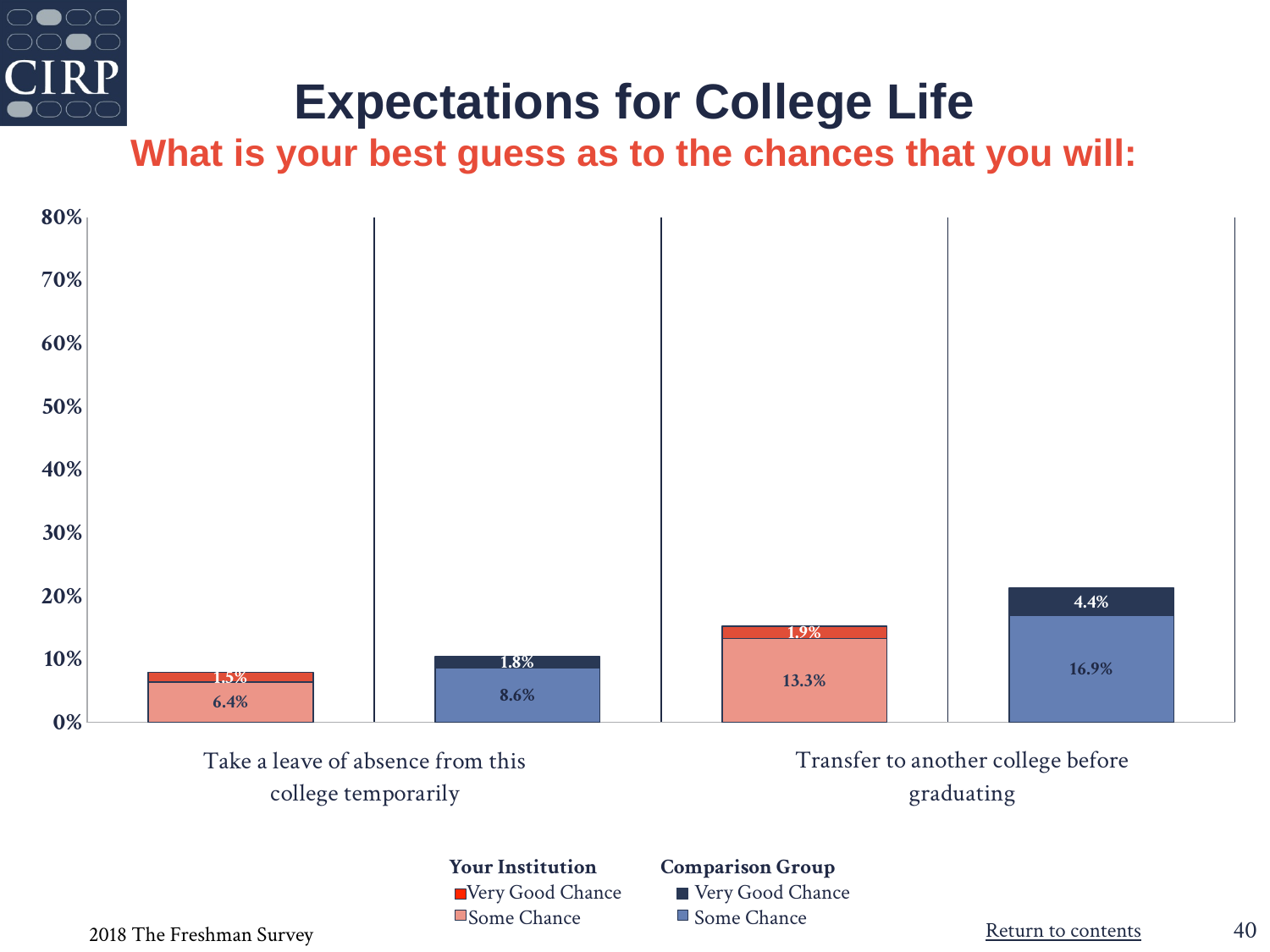

# Expectations for College Life What is your best guess as to the chances that you will:

### Chart

| Category | Some Chance | Very Good Chance |
|---|---|---|
| Your Institution | 0.064 | 0.015 |
| Comparison Group | 0.086 | 0.018 |
| Your Institution | 0.133 | 0.019 |
| Comparison Group | 0.169 | 0.044 |
   Your Institution               Comparison Group
       Very Good Chance	 Very Good Chance
       Some Chance          	 Some Chance
2018 The Freshman Survey

40